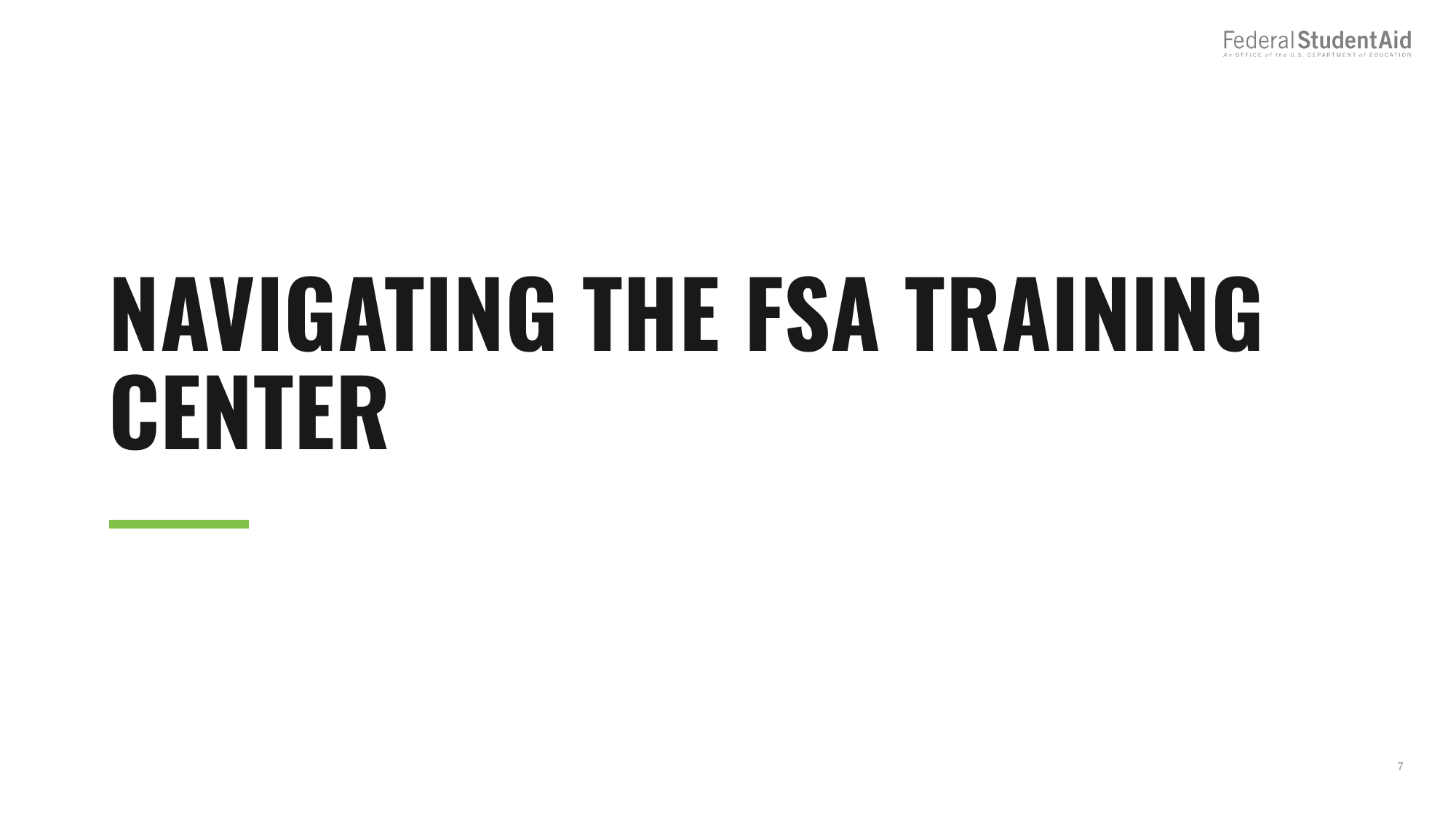

# Navigating the FSA Training Center
7